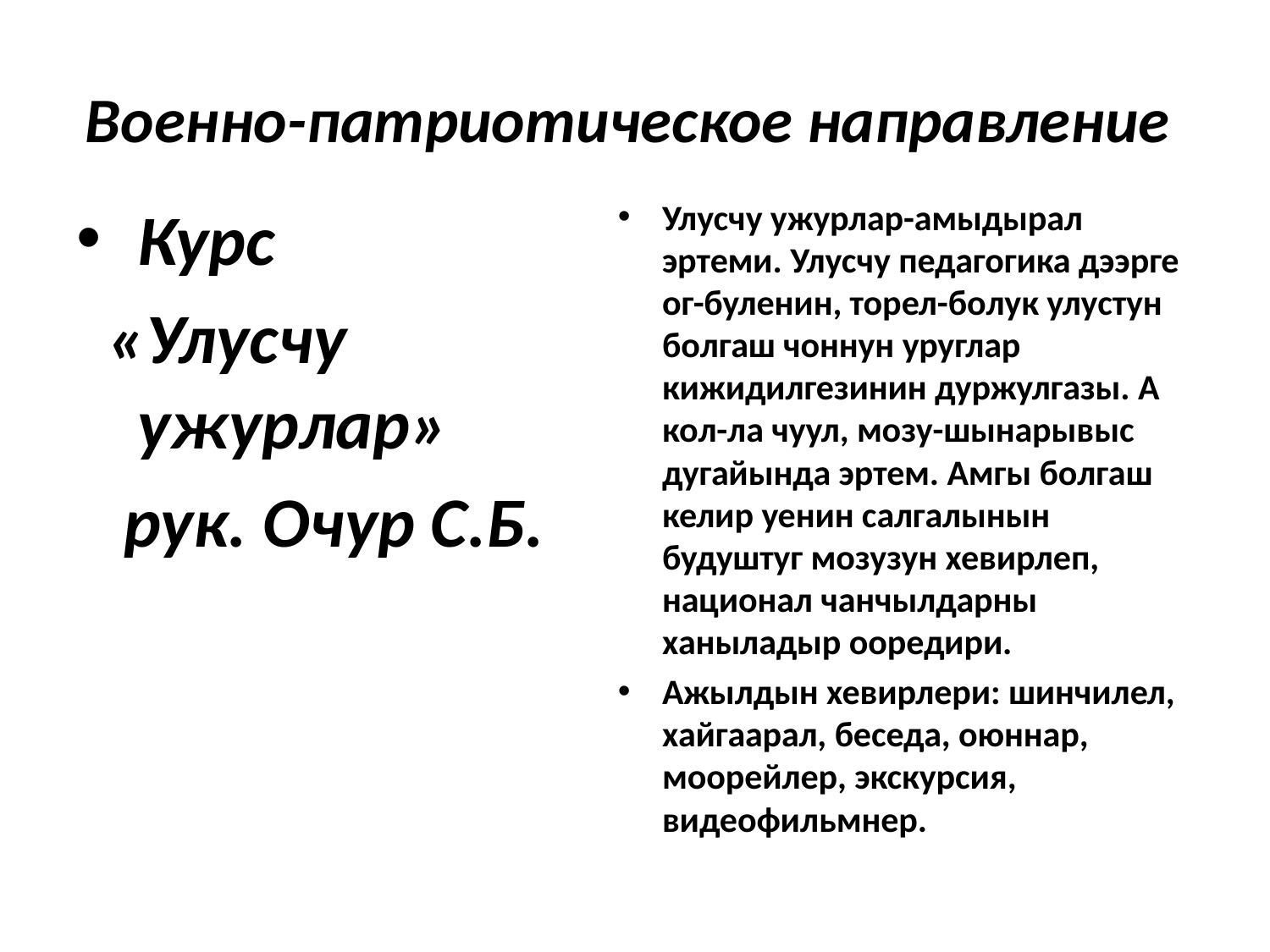

# Военно-патриотическое направление
Курс
  «Улусчу ужурлар»
   рук. Очур С.Б.

Улусчу ужурлар-амыдырал эртеми. Улусчу педагогика дээрге ог-буленин, торел-болук улустун болгаш чоннун уруглар кижидилгезинин дуржулгазы. А кол-ла чуул, мозу-шынарывыс дугайында эртем. Амгы болгаш келир уенин салгалынын будуштуг мозузун хевирлеп, национал чанчылдарны ханыладыр ооредири.
Ажылдын хевирлери: шинчилел, хайгаарал, беседа, оюннар, моорейлер, экскурсия, видеофильмнер.